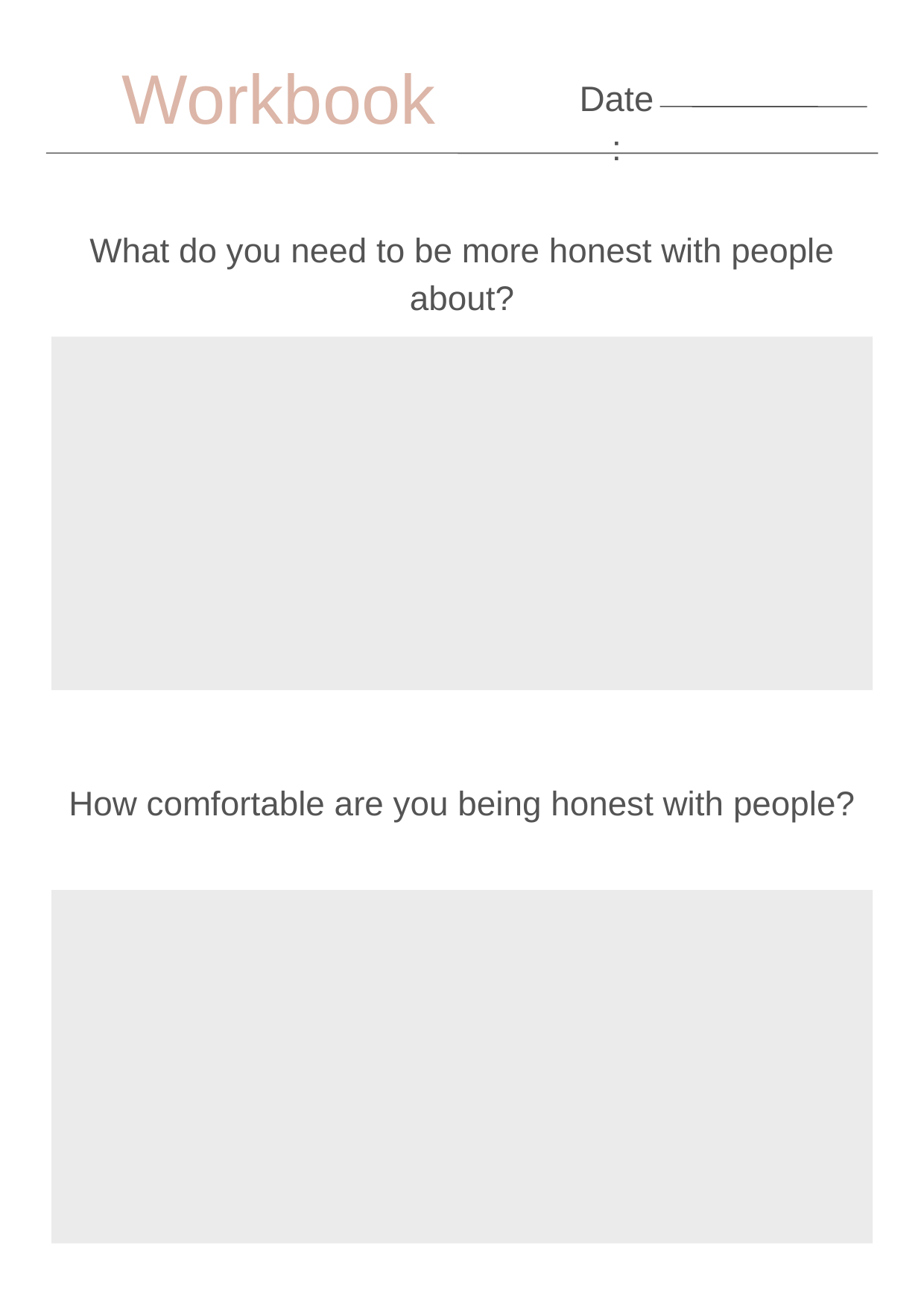

Workbook
Date:

What do you need to be more honest with people about?

How comfortable are you being honest with people?